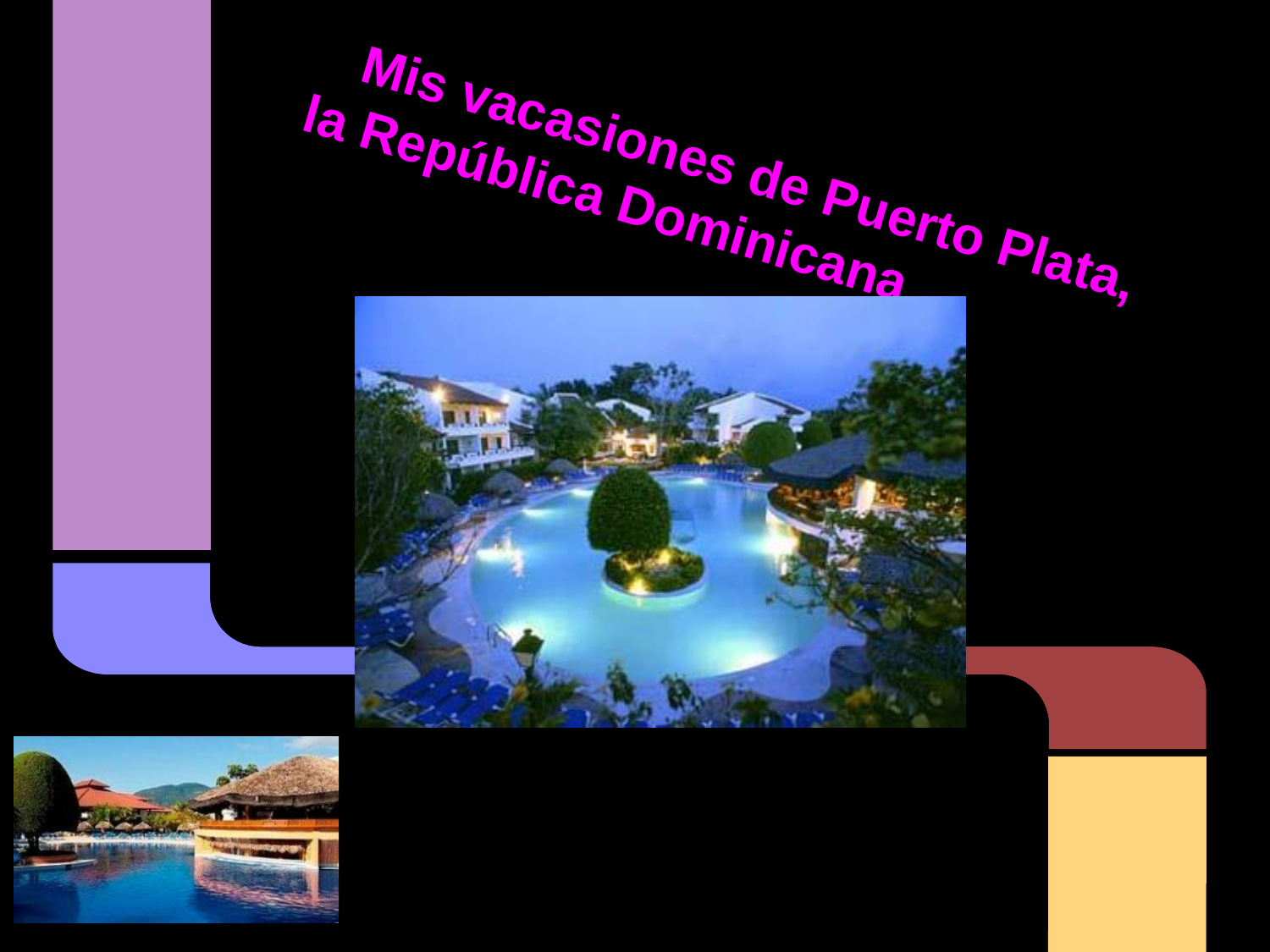

# Mis vacasiones de Puerto Plata, la República Dominicana